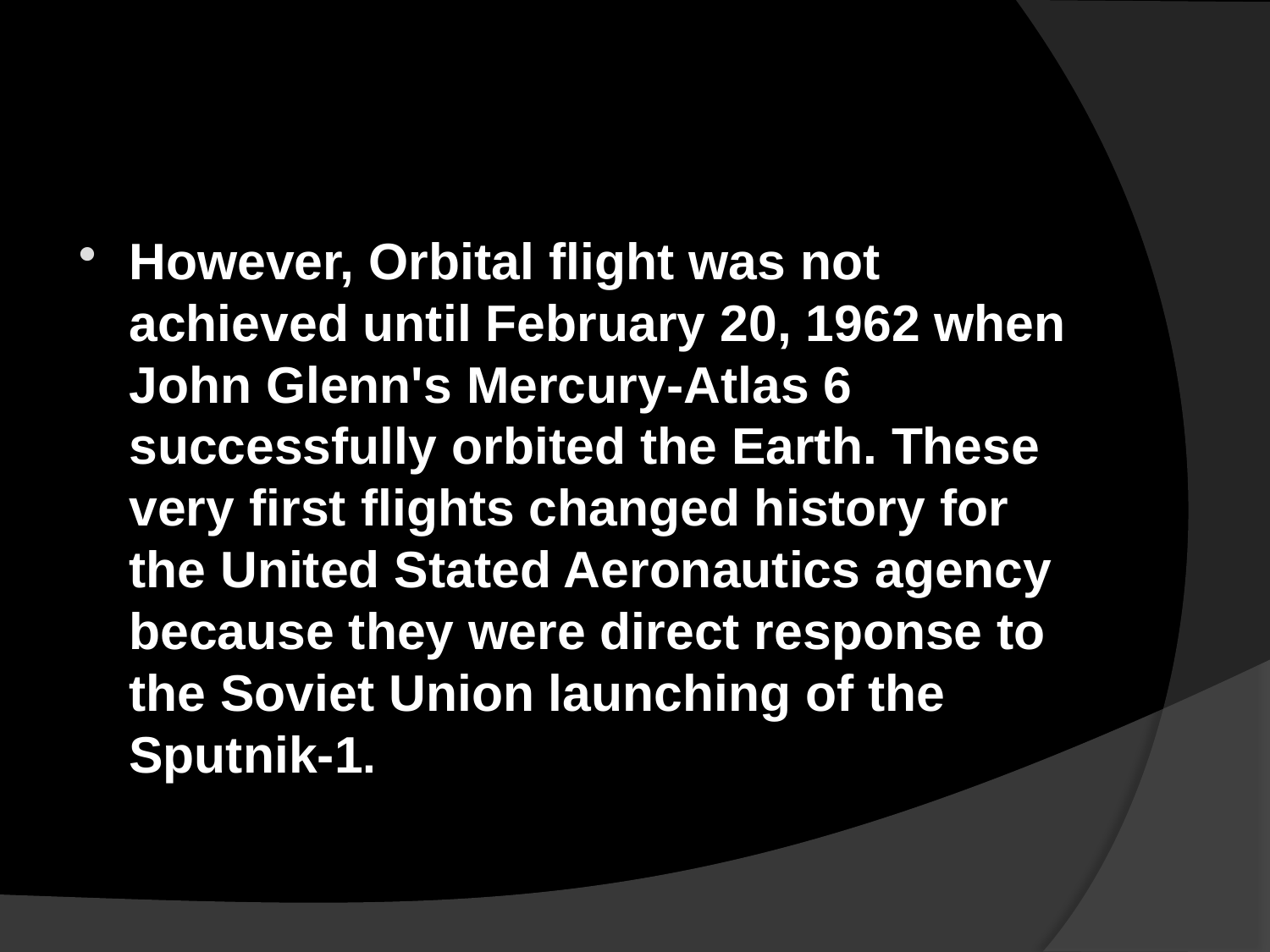

#
However, Orbital flight was not achieved until February 20, 1962 when John Glenn's Mercury-Atlas 6 successfully orbited the Earth. These very first flights changed history for the United Stated Aeronautics agency because they were direct response to the Soviet Union launching of the Sputnik-1.